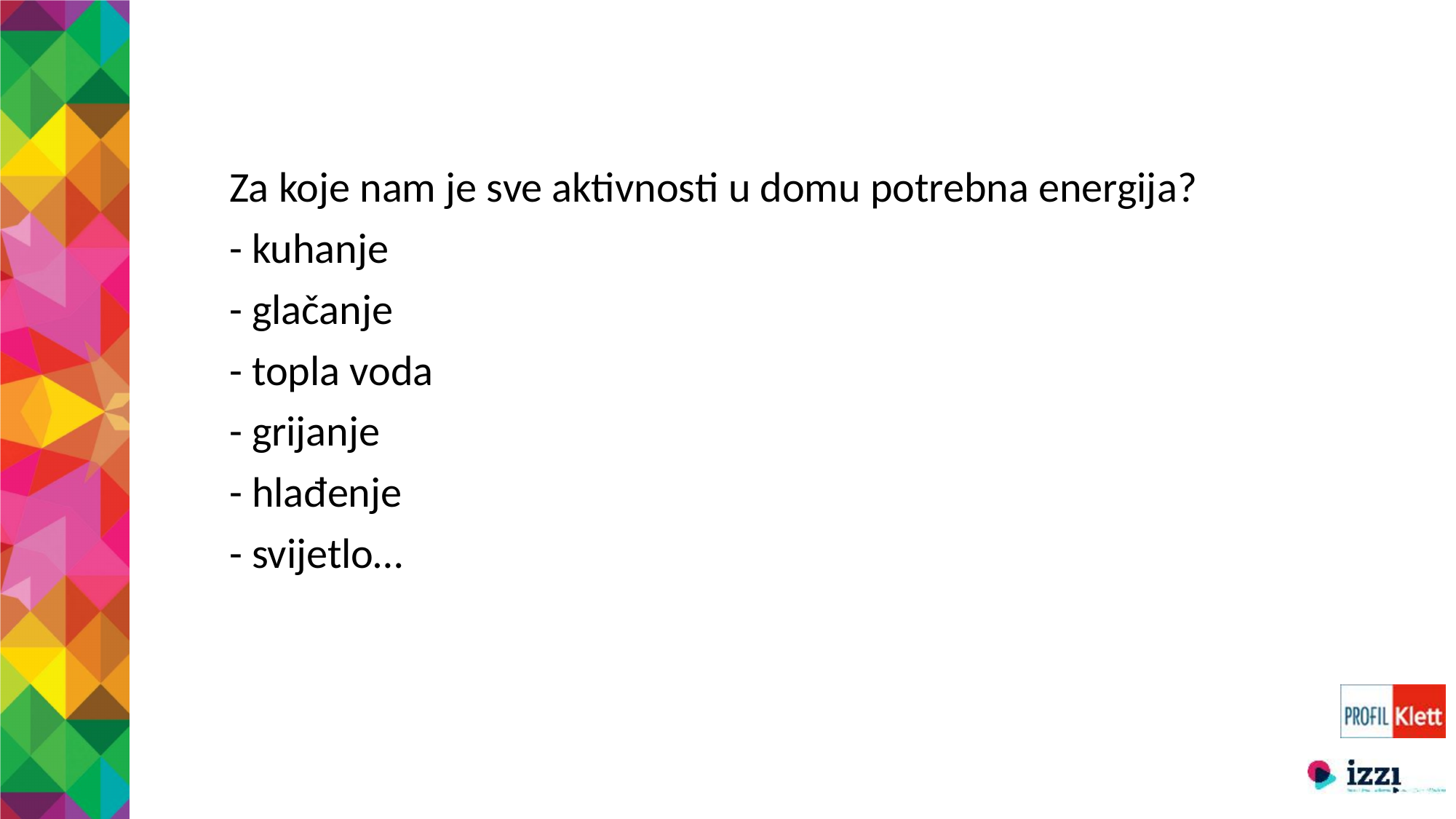

Za koje nam je sve aktivnosti u domu potrebna energija?
- kuhanje
- glačanje
- topla voda
- grijanje
- hlađenje
- svijetlo…